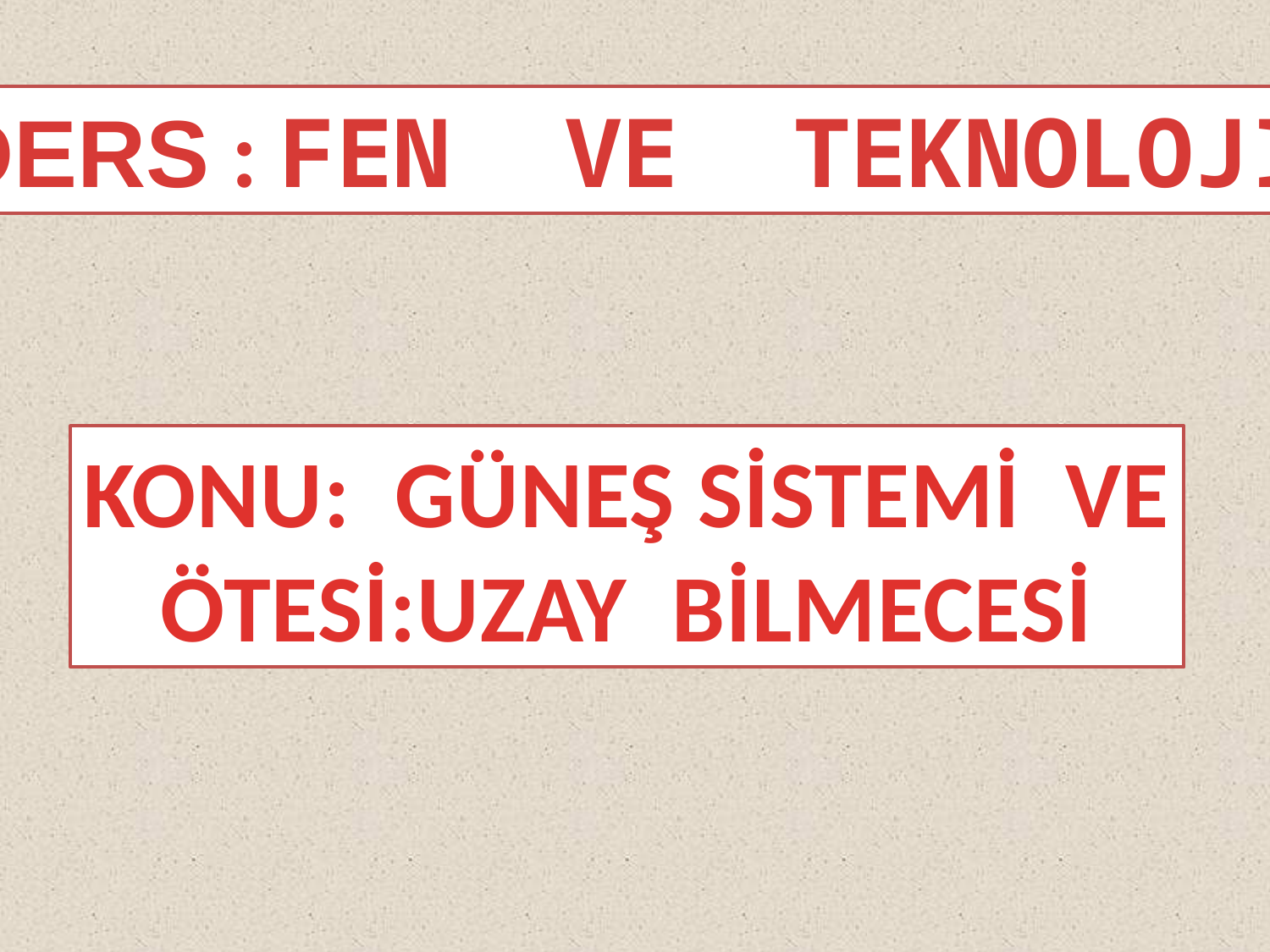

DERS : FEN  VE  TEKNOLOJİ
KONU:  GÜNEŞ SİSTEMİ  VE
ÖTESİ:UZAY  BİLMECESİ